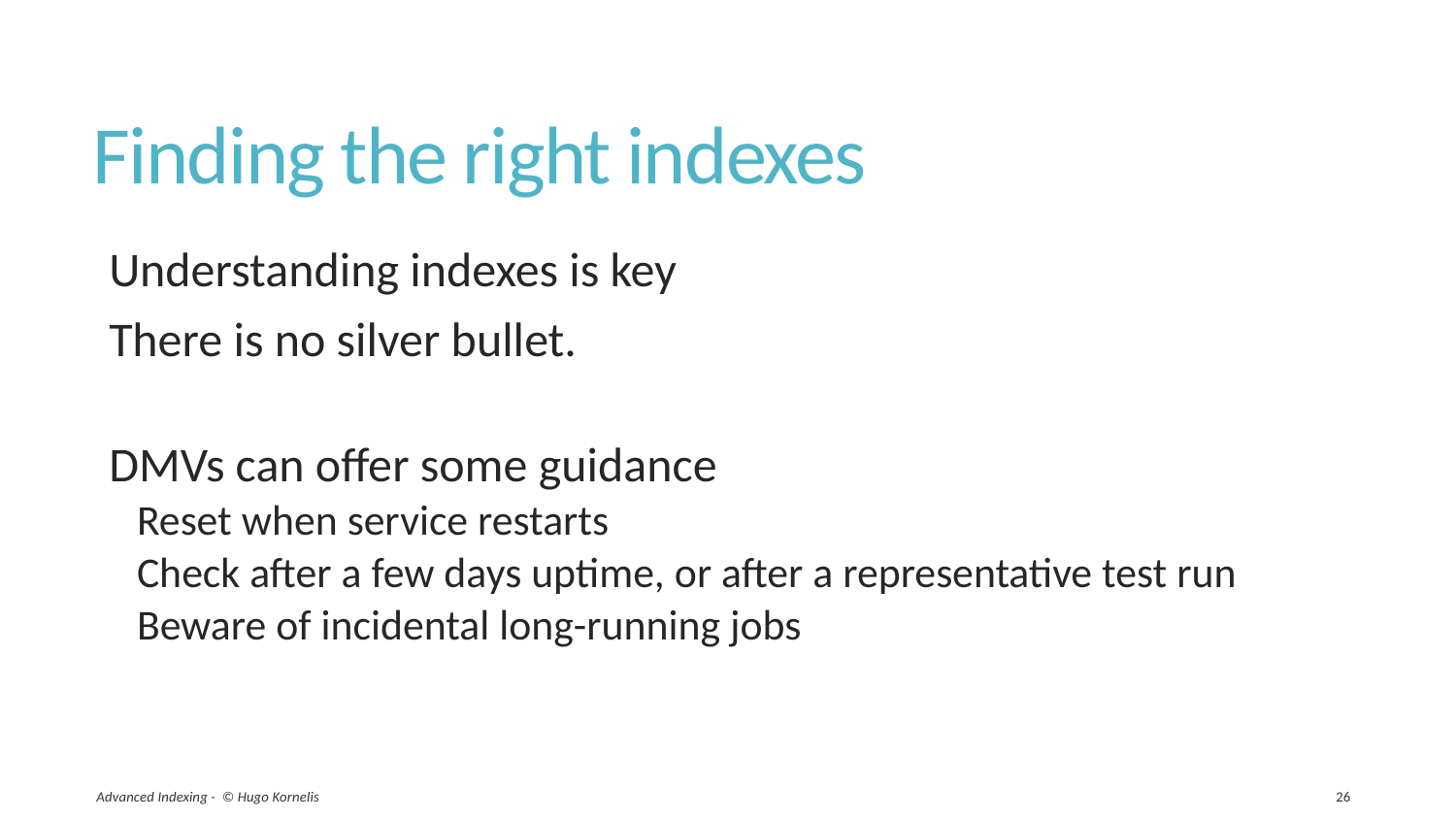

# Finding the right indexes
Understanding indexes is key
There is no silver bullet.

DMVs can offer some guidance
Reset when service restarts
Check after a few days uptime, or after a representative test run
Beware of incidental long-running jobs
Advanced Indexing -  © Hugo Kornelis
26